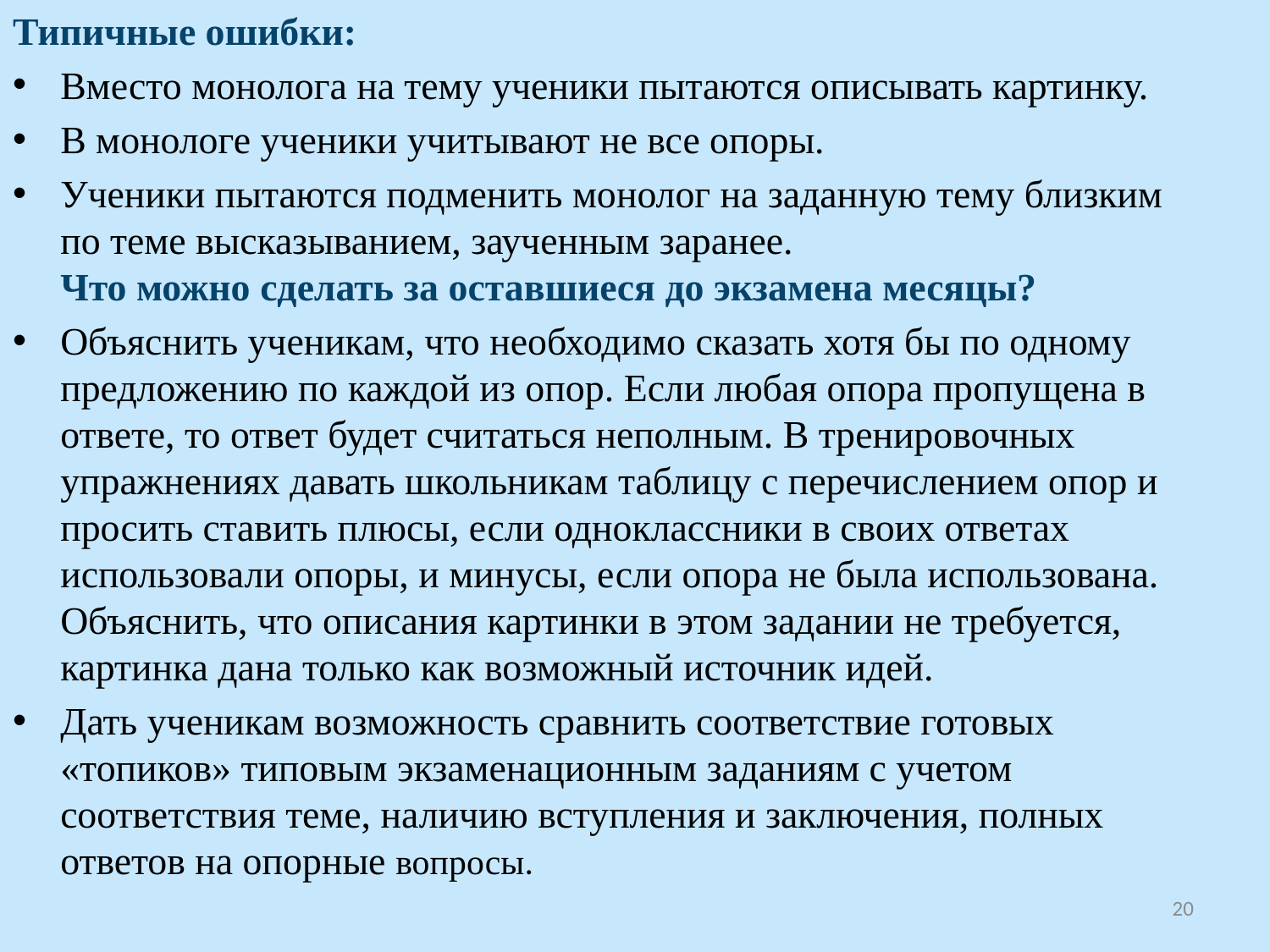

Типичные ошибки:
Вместо монолога на тему ученики пытаются описывать картинку.
В монологе ученики учитывают не все опоры.
Ученики пытаются подменить монолог на заданную тему близким по теме высказыванием, заученным заранее. 
Что можно сделать за оставшиеся до экзамена месяцы?
Объяснить ученикам, что необходимо сказать хотя бы по одному предложению по каждой из опор. Если любая опора пропущена в ответе, то ответ будет считаться неполным. В тренировочных упражнениях давать школьникам таблицу с перечислением опор и просить ставить плюсы, если одноклассники в своих ответах использовали опоры, и минусы, если опора не была использована. Объяснить, что описания картинки в этом задании не требуется, картинка дана только как возможный источник идей.
Дать ученикам возможность сравнить соответствие готовых «топиков» типовым экзаменационным заданиям с учетом соответствия теме, наличию вступления и заключения, полных ответов на опорные вопросы.
#
20